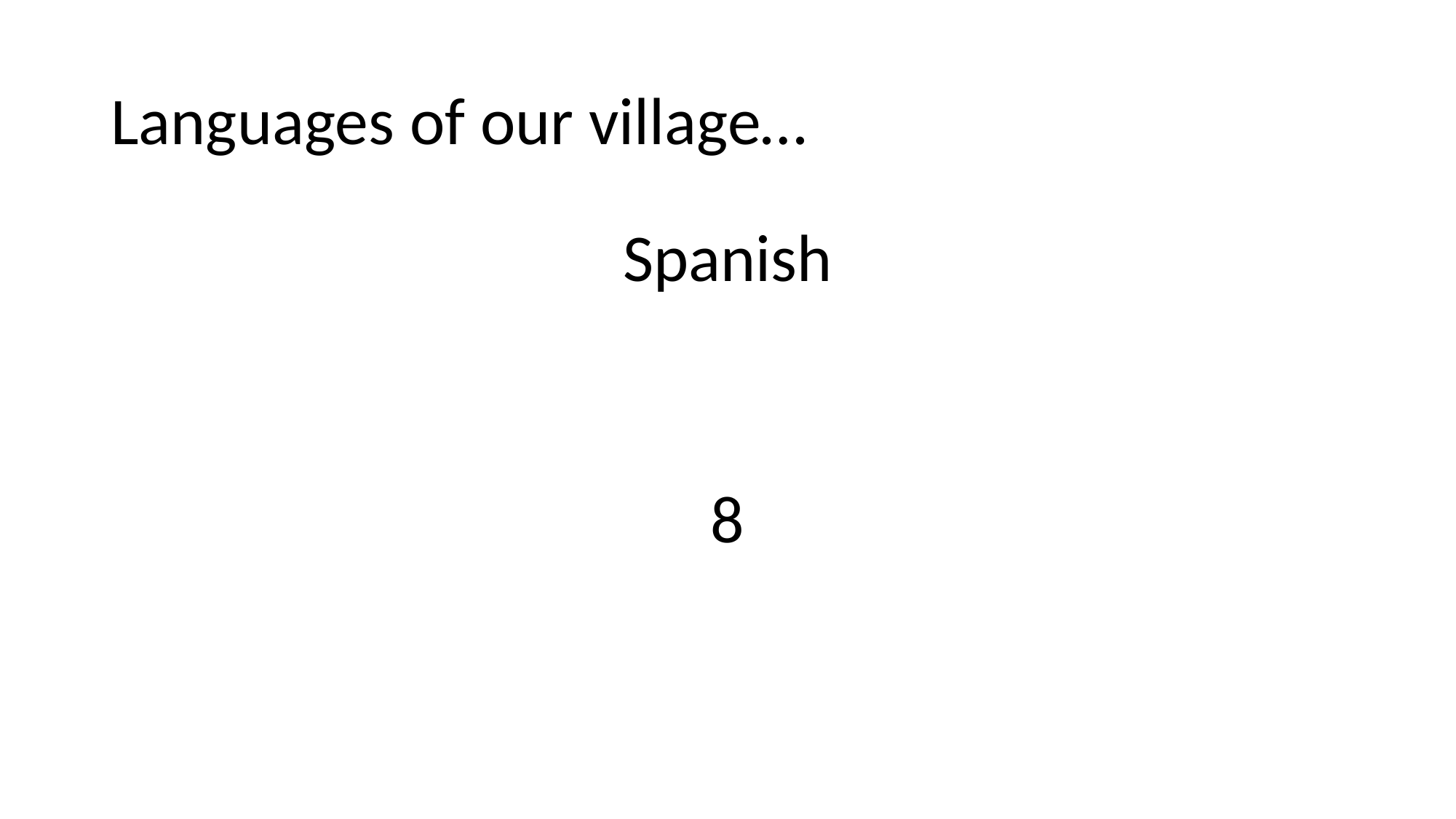

# Languages of our village…
Spanish

8